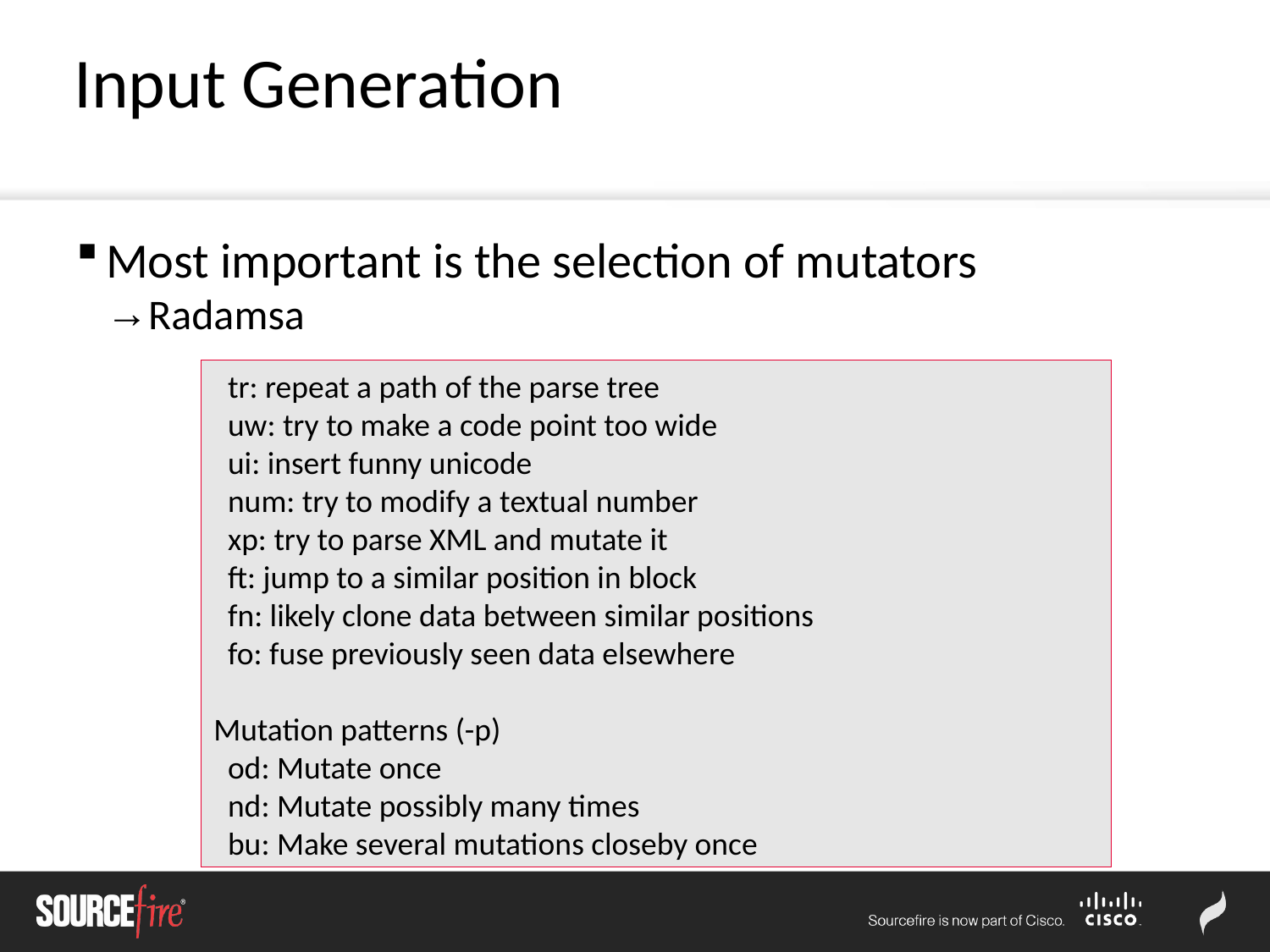

Input Generation
Most important is the selection of mutators
Radamsa
  tr: repeat a path of the parse tree
  uw: try to make a code point too wide
  ui: insert funny unicode
  num: try to modify a textual number
  xp: try to parse XML and mutate it
  ft: jump to a similar position in block
  fn: likely clone data between similar positions
  fo: fuse previously seen data elsewhere

Mutation patterns (-p)
  od: Mutate once
  nd: Mutate possibly many times
  bu: Make several mutations closeby once